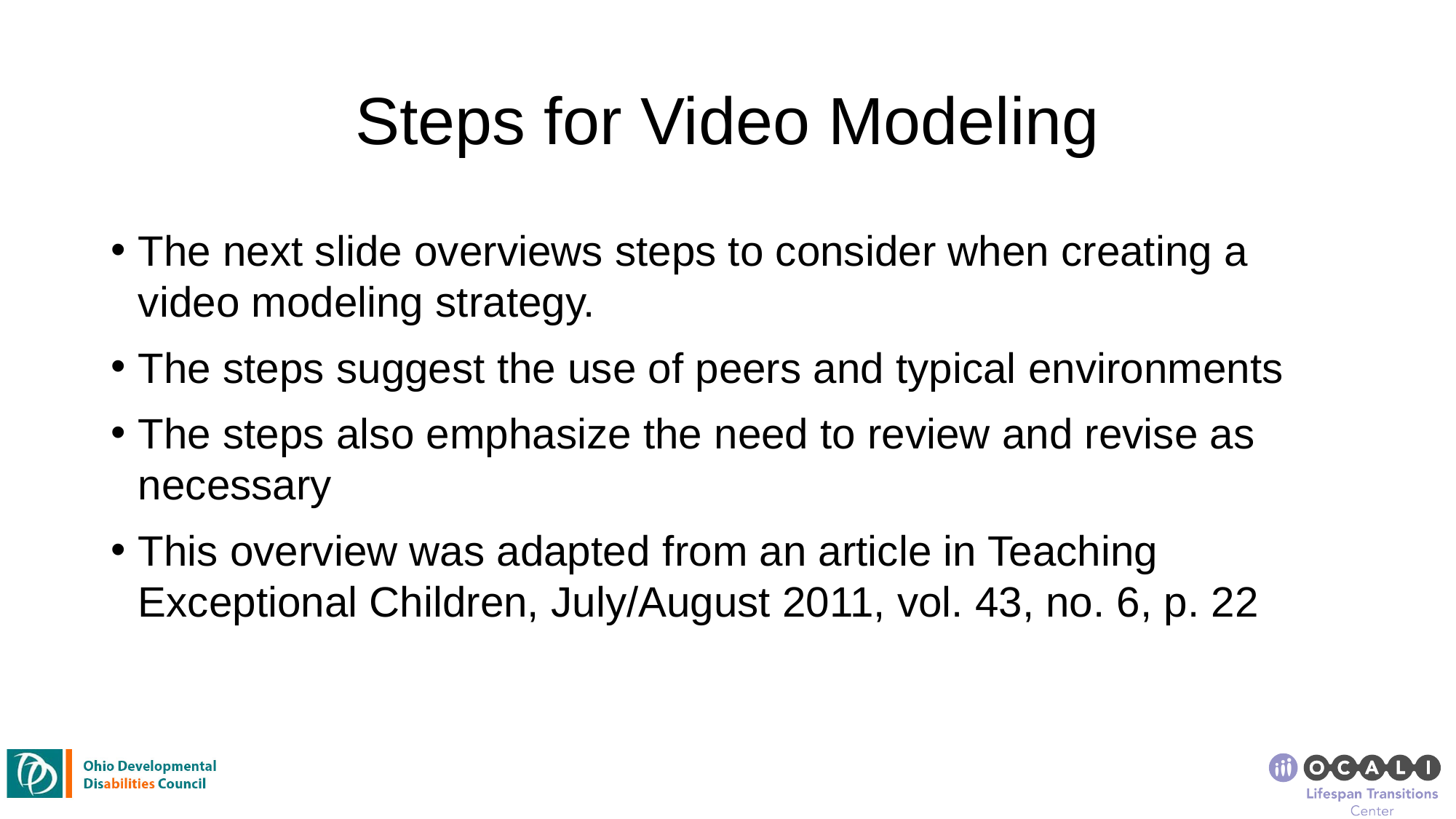

# Steps for Video Modeling
The next slide overviews steps to consider when creating a video modeling strategy.
The steps suggest the use of peers and typical environments
The steps also emphasize the need to review and revise as necessary
This overview was adapted from an article in Teaching Exceptional Children, July/August 2011, vol. 43, no. 6, p. 22